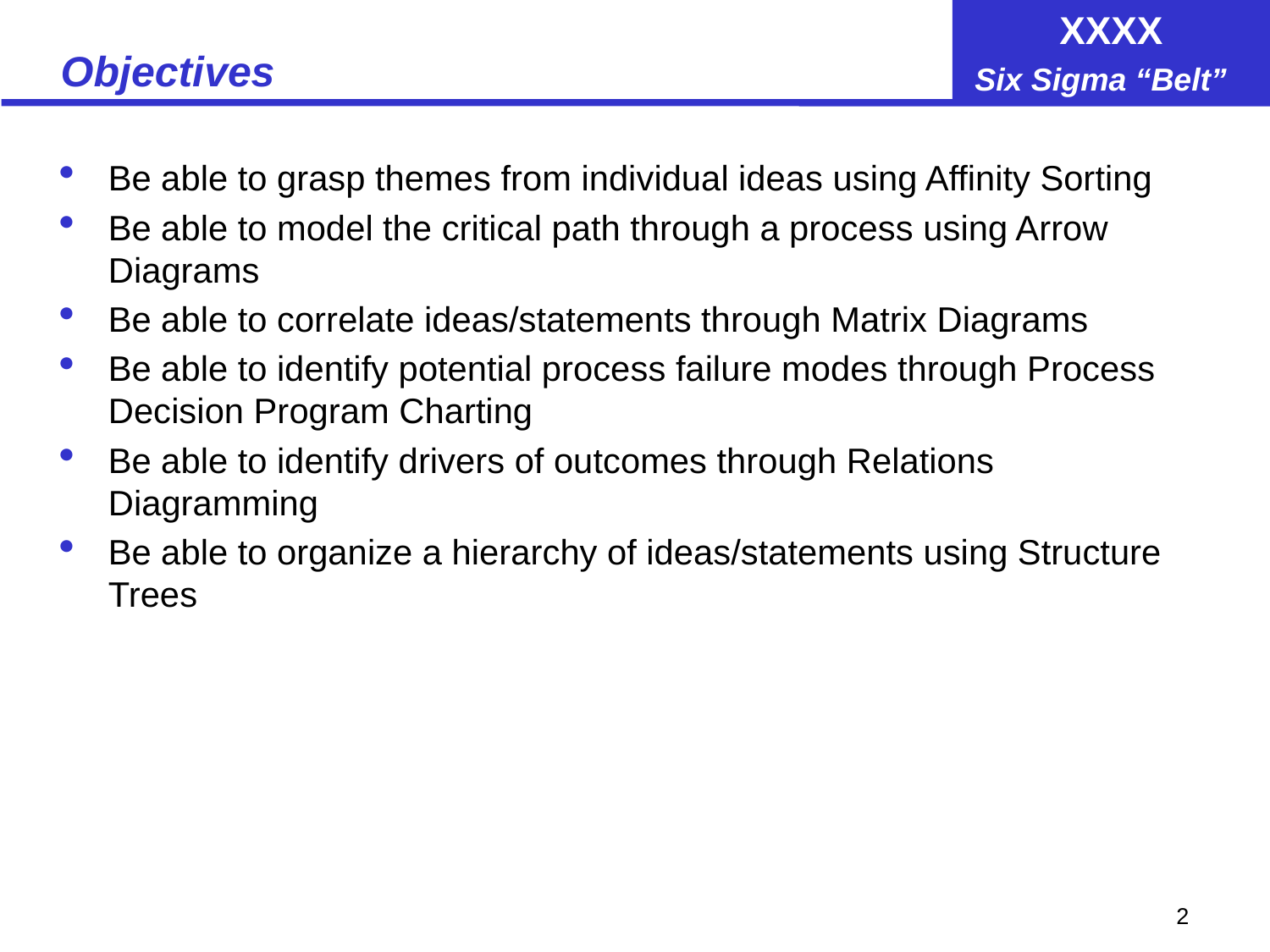

# Objectives
Be able to grasp themes from individual ideas using Affinity Sorting
Be able to model the critical path through a process using Arrow Diagrams
Be able to correlate ideas/statements through Matrix Diagrams
Be able to identify potential process failure modes through Process Decision Program Charting
Be able to identify drivers of outcomes through Relations Diagramming
Be able to organize a hierarchy of ideas/statements using Structure Trees